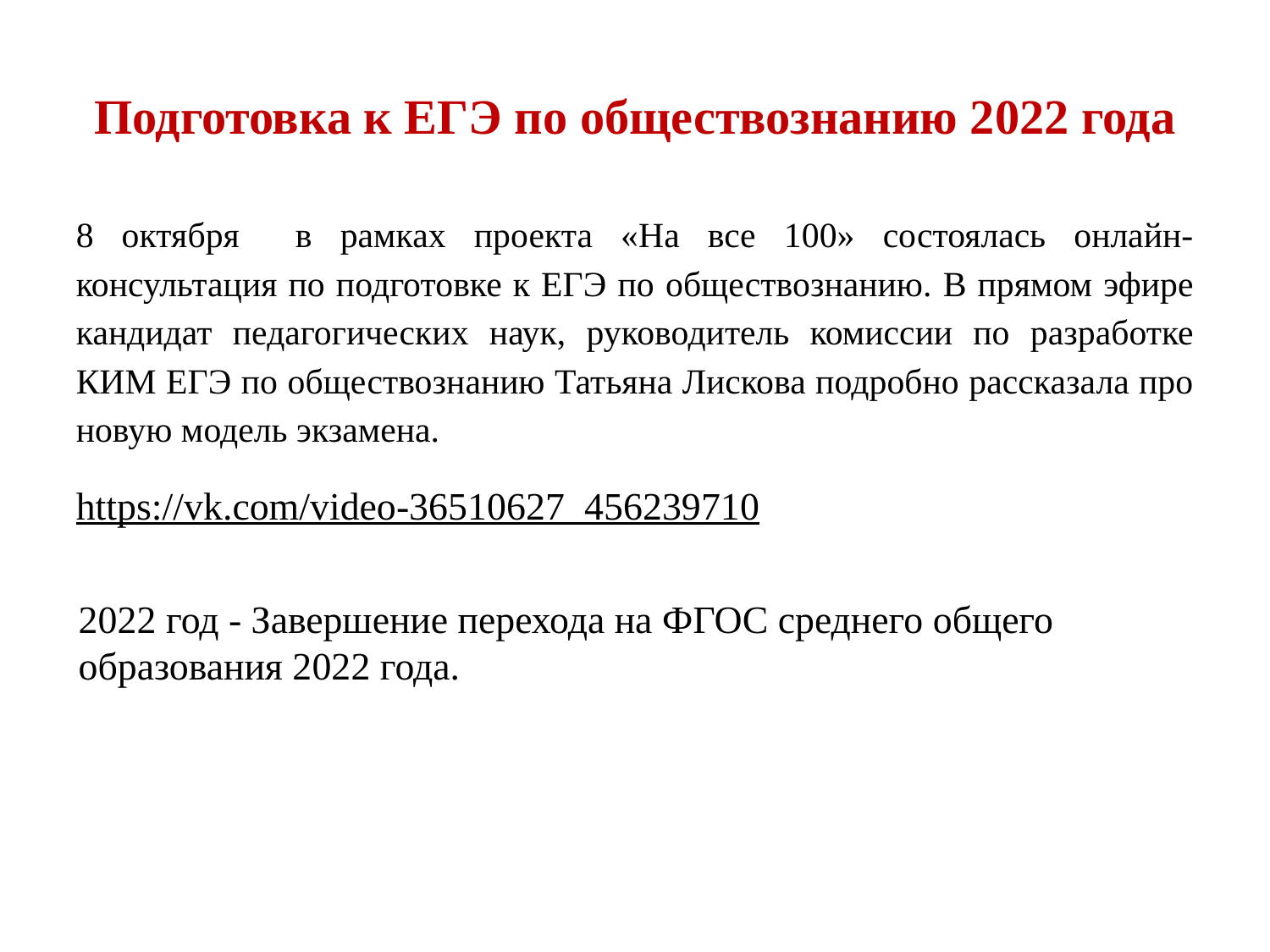

Подготовка к ЕГЭ по обществознанию 2022 года
8 октября  в рамках проекта «На все 100» состоялась онлайн-консультация по подготовке к ЕГЭ по обществознанию. В прямом эфире кандидат педагогических наук, руководитель комиссии по разработке КИМ ЕГЭ по обществознанию Татьяна Лискова подробно рассказала про новую модель экзамена.
https://vk.com/video-36510627_456239710

2022 год - Завершение перехода на ФГОС среднего общего образования 2022 года.